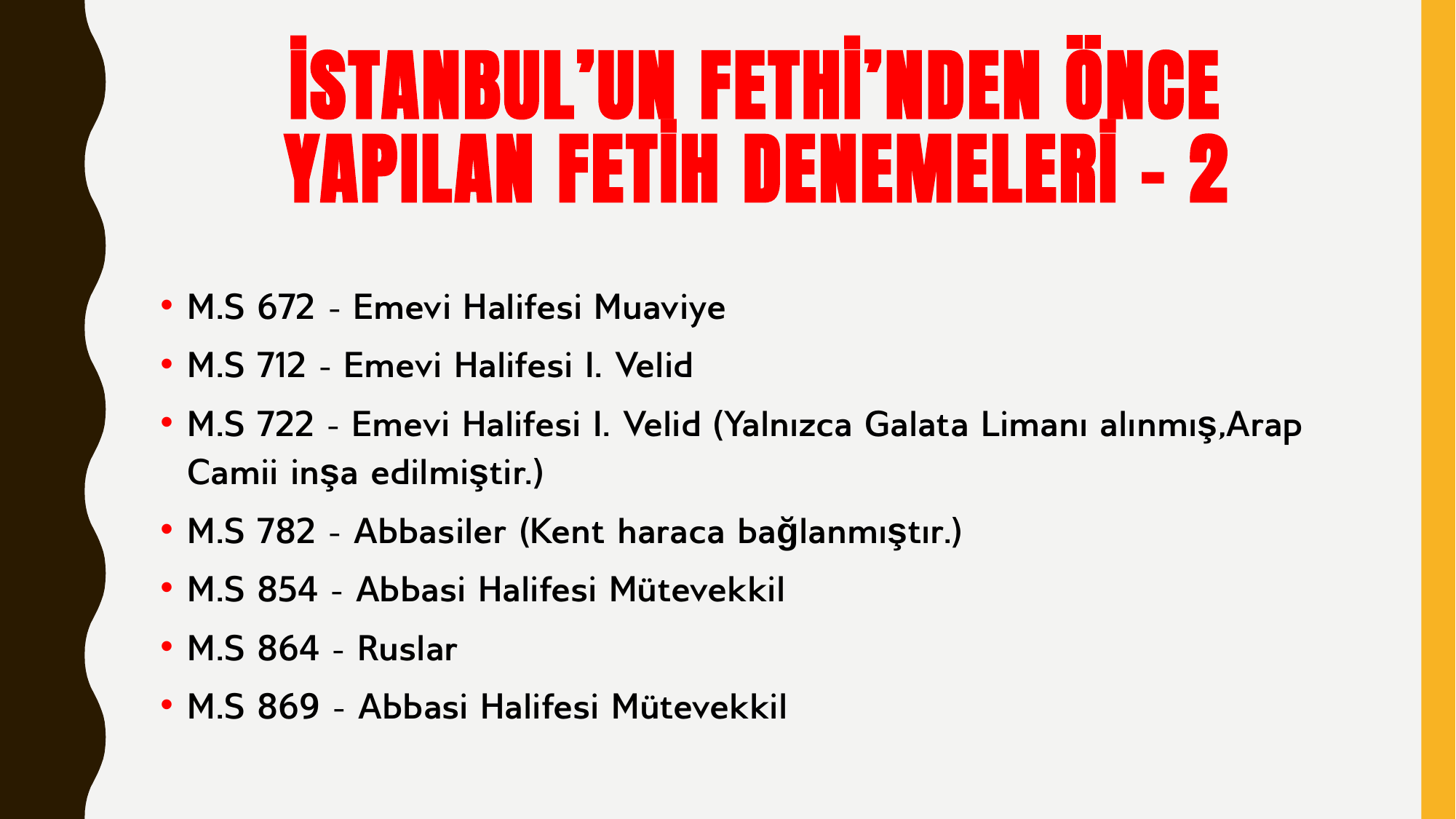

# İstanbul’un fethİ’nden önce yapIlan fetİh denemelerİ - 2
M.S 672 - Emevi Halifesi Muaviye
M.S 712 - Emevi Halifesi I. Velid
M.S 722 - Emevi Halifesi I. Velid (Yalnızca Galata Limanı alınmış,Arap Camii inşa edilmiştir.)
M.S 782 - Abbasiler (Kent haraca bağlanmıştır.)
M.S 854 - Abbasi Halifesi Mütevekkil
M.S 864 - Ruslar
M.S 869 - Abbasi Halifesi Mütevekkil